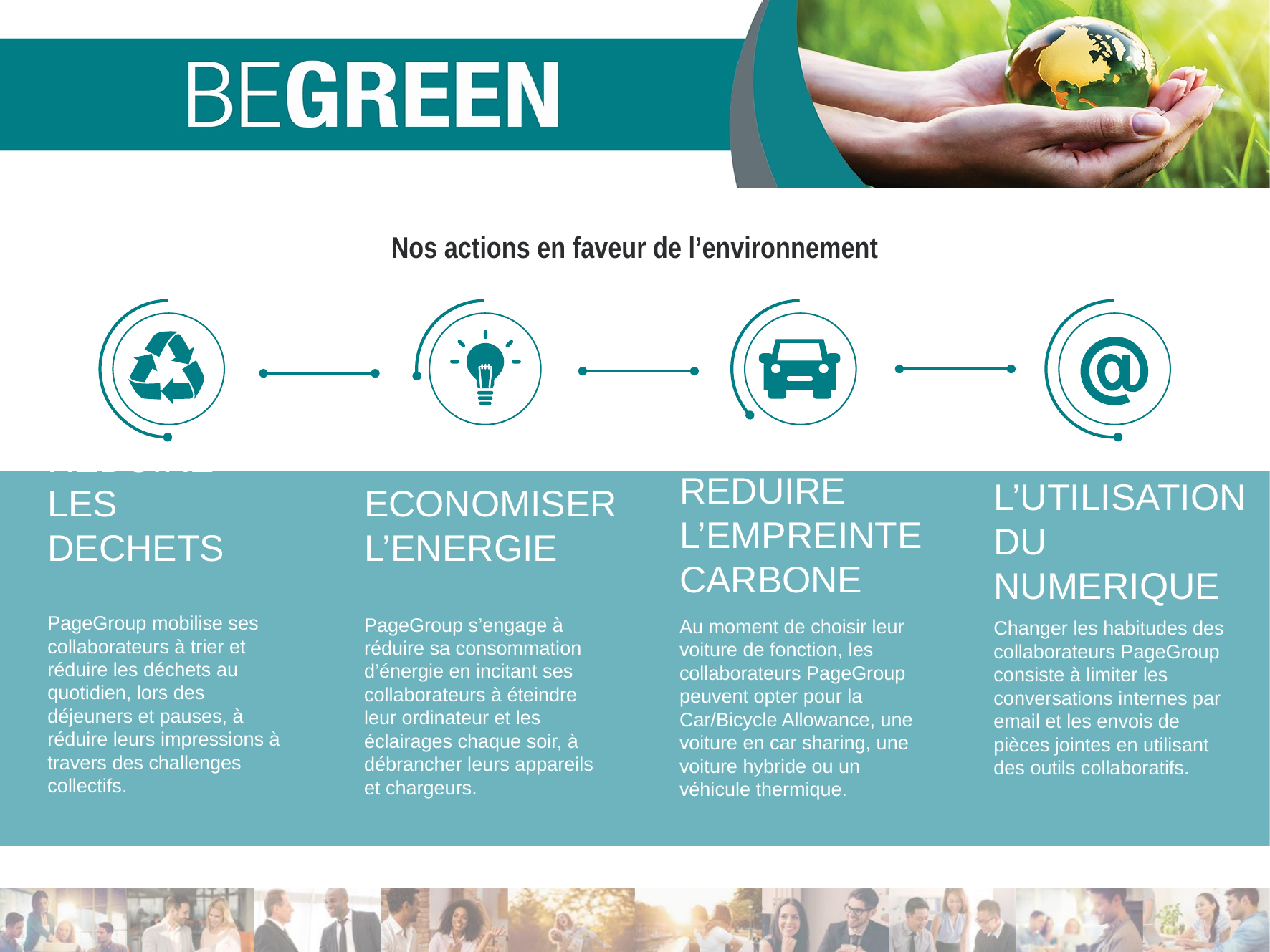

Nos actions en faveur de l’environnement

MODIFIER L’UTILISATION DU NUMERIQUE
REDUIRE L’EMPREINTE CARBONE

REDUIRE LES DECHETS
ECONOMISER L’ENERGIE
PageGroup mobilise ses collaborateurs à trier et réduire les déchets au quotidien, lors des déjeuners et pauses, à réduire leurs impressions à travers des challenges collectifs.
PageGroup s’engage à réduire sa consommation d’énergie en incitant ses collaborateurs à éteindre leur ordinateur et les éclairages chaque soir, à débrancher leurs appareils et chargeurs.
Au moment de choisir leur voiture de fonction, les collaborateurs PageGroup peuvent opter pour la Car/Bicycle Allowance, une voiture en car sharing, une voiture hybride ou un véhicule thermique.
Changer les habitudes des collaborateurs PageGroup consiste à limiter les conversations internes par email et les envois de pièces jointes en utilisant des outils collaboratifs.